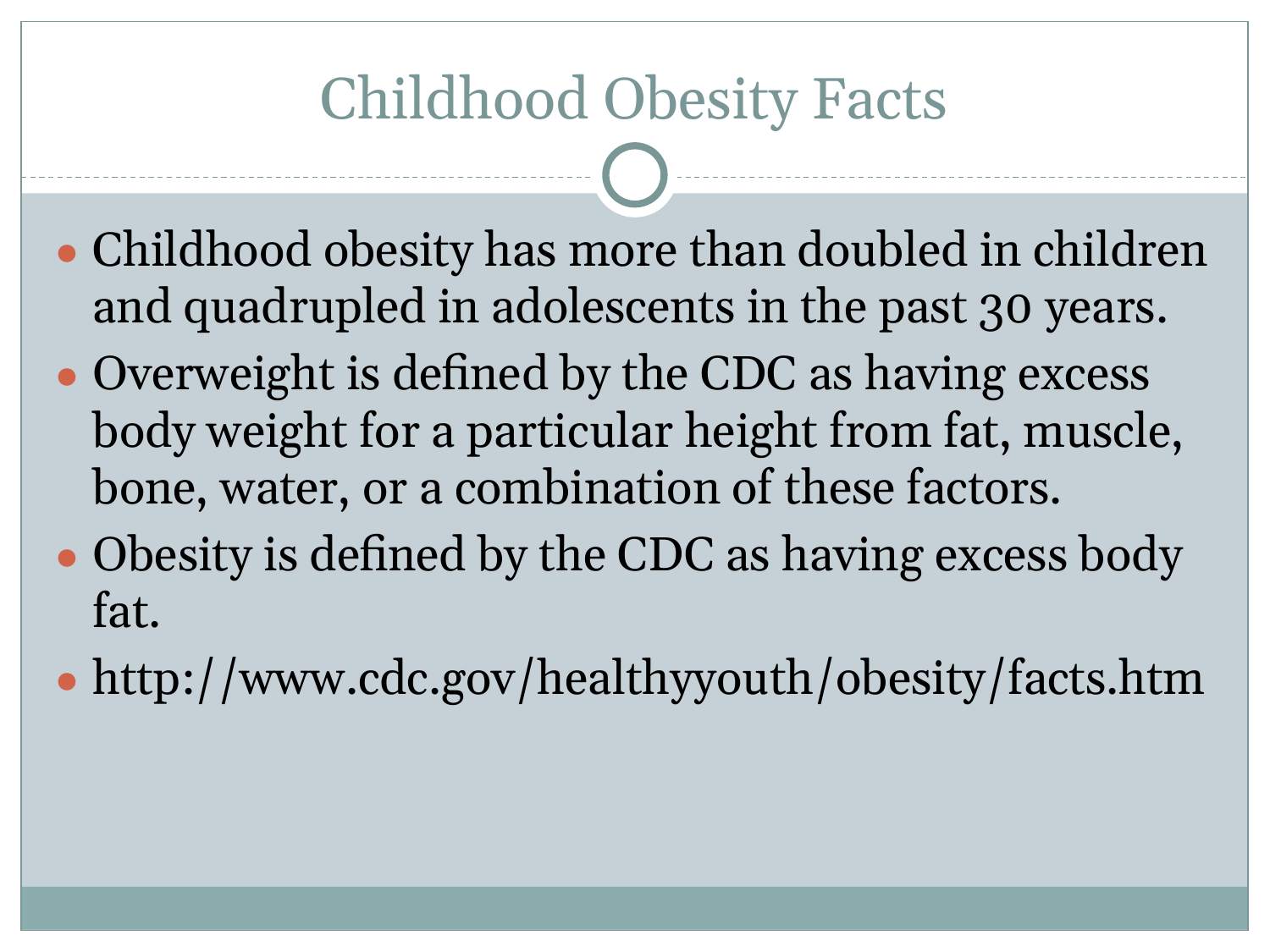

# Childhood Obesity Facts
Childhood obesity has more than doubled in children and quadrupled in adolescents in the past 30 years.
Overweight is defined by the CDC as having excess body weight for a particular height from fat, muscle, bone, water, or a combination of these factors.
Obesity is defined by the CDC as having excess body fat.
http://www.cdc.gov/healthyyouth/obesity/facts.htm